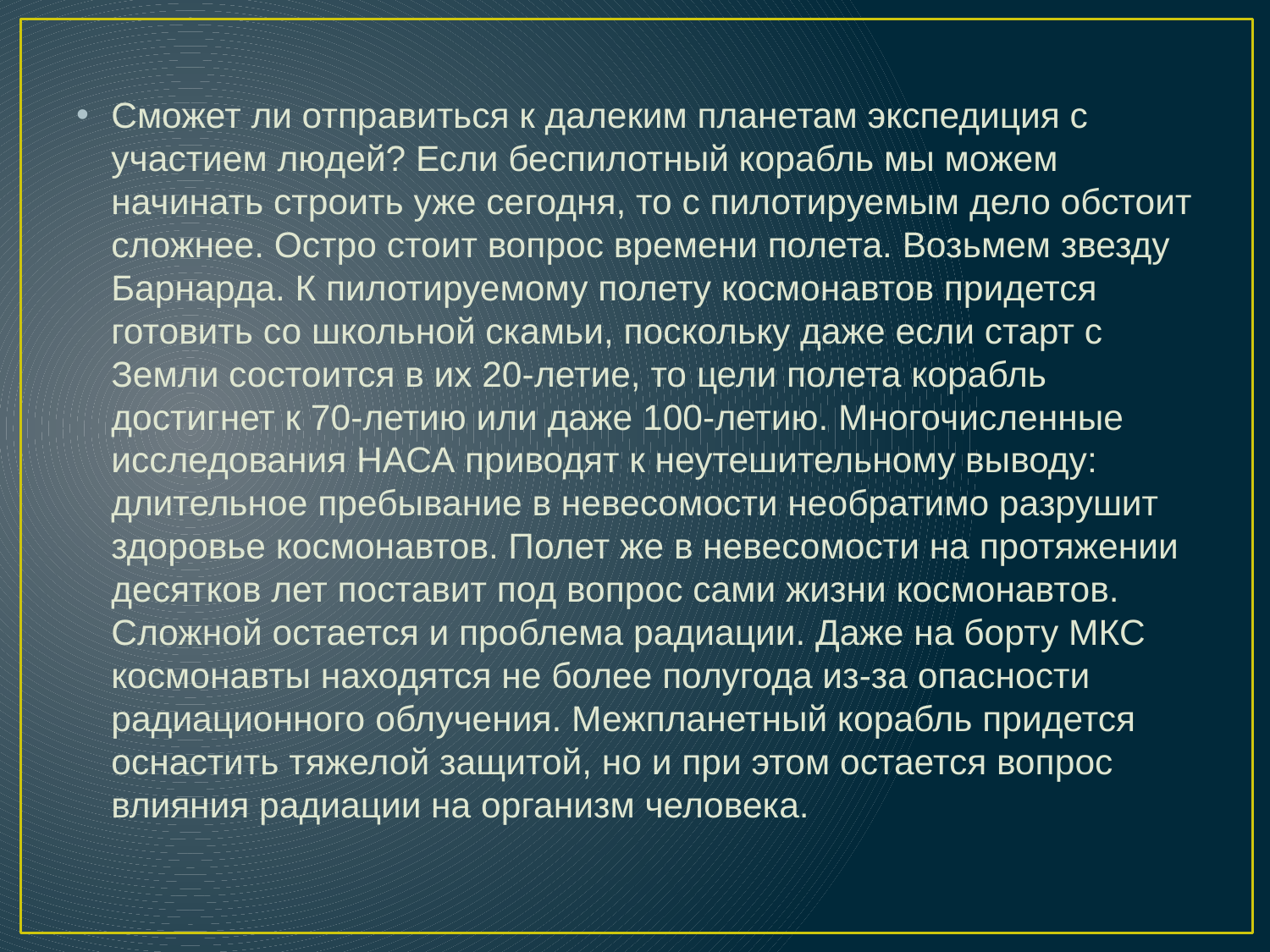

Сможет ли отправиться к далеким планетам экспедиция с участием людей? Если беспилотный корабль мы можем начинать строить уже сегодня, то с пилотируемым дело обстоит сложнее. Остро стоит вопрос времени полета. Возьмем звезду Барнарда. К пилотируемому полету космонавтов придется готовить со школьной скамьи, поскольку даже если старт с Земли состоится в их 20-летие, то цели полета корабль достигнет к 70-летию или даже 100-летию. Многочисленные исследования НАСА приводят к неутешительному выводу: длительное пребывание в невесомости необратимо разрушит здоровье космонавтов. Полет же в невесомости на протяжении десятков лет поставит под вопрос сами жизни космонавтов. Сложной остается и проблема радиации. Даже на борту МКС космонавты находятся не более полугода из-за опасности радиационного облучения. Межпланетный корабль придется оснастить тяжелой защитой, но и при этом остается вопрос влияния радиации на организм человека.